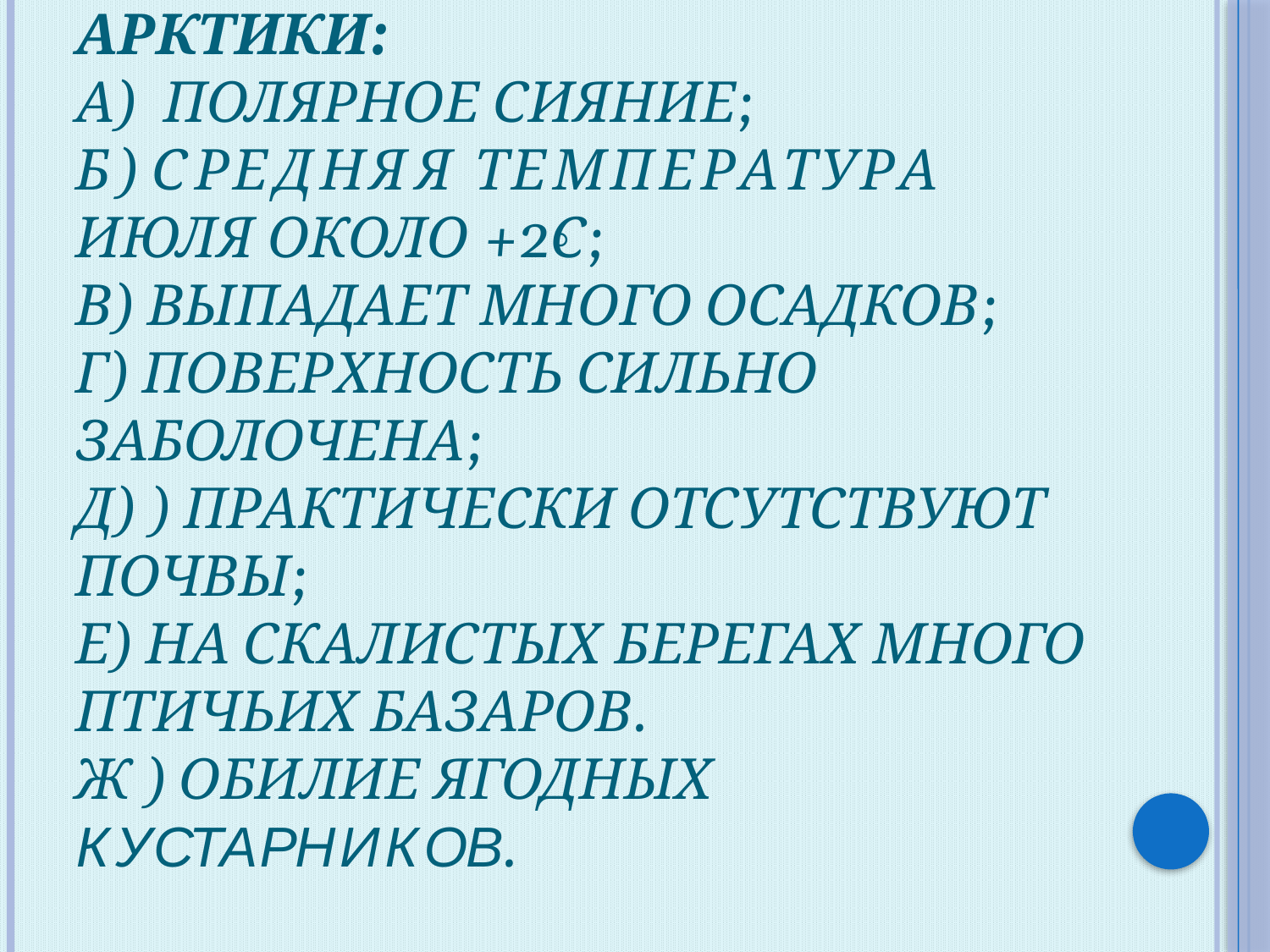

# 3. Отметьте характерные признаки природной зоны Арктики: А)  полярное сияние; Б) средняя температура июля около +2◦С; В) выпадает много осадков; Г) поверхность сильно заболочена; Д) ) практически отсутствуют почвы; Е) на скалистых берегах много птичьих базаров. Ж ) обилие ягодных кустарников.